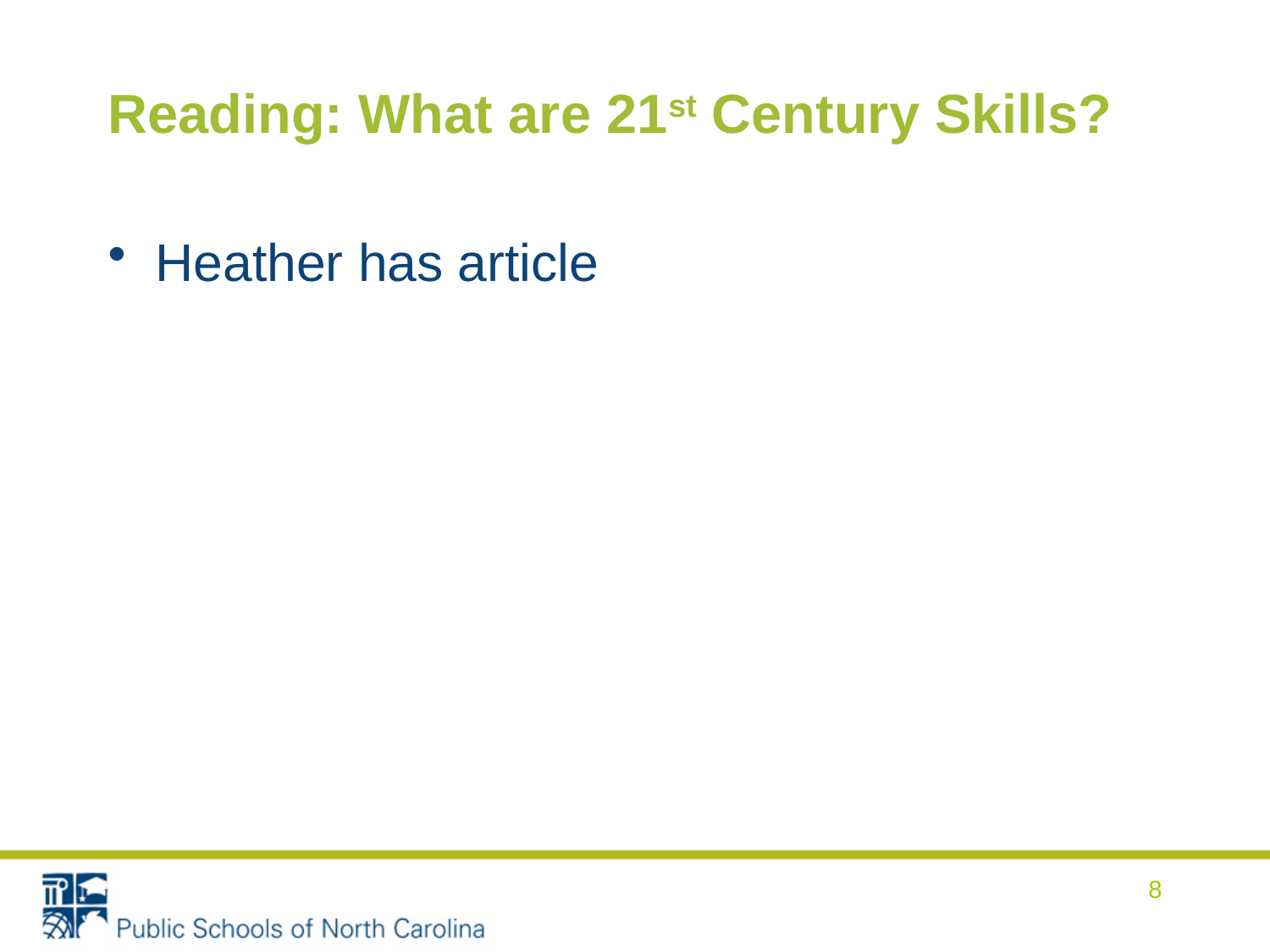

# Reading: What are 21st Century Skills?
Heather has article

8